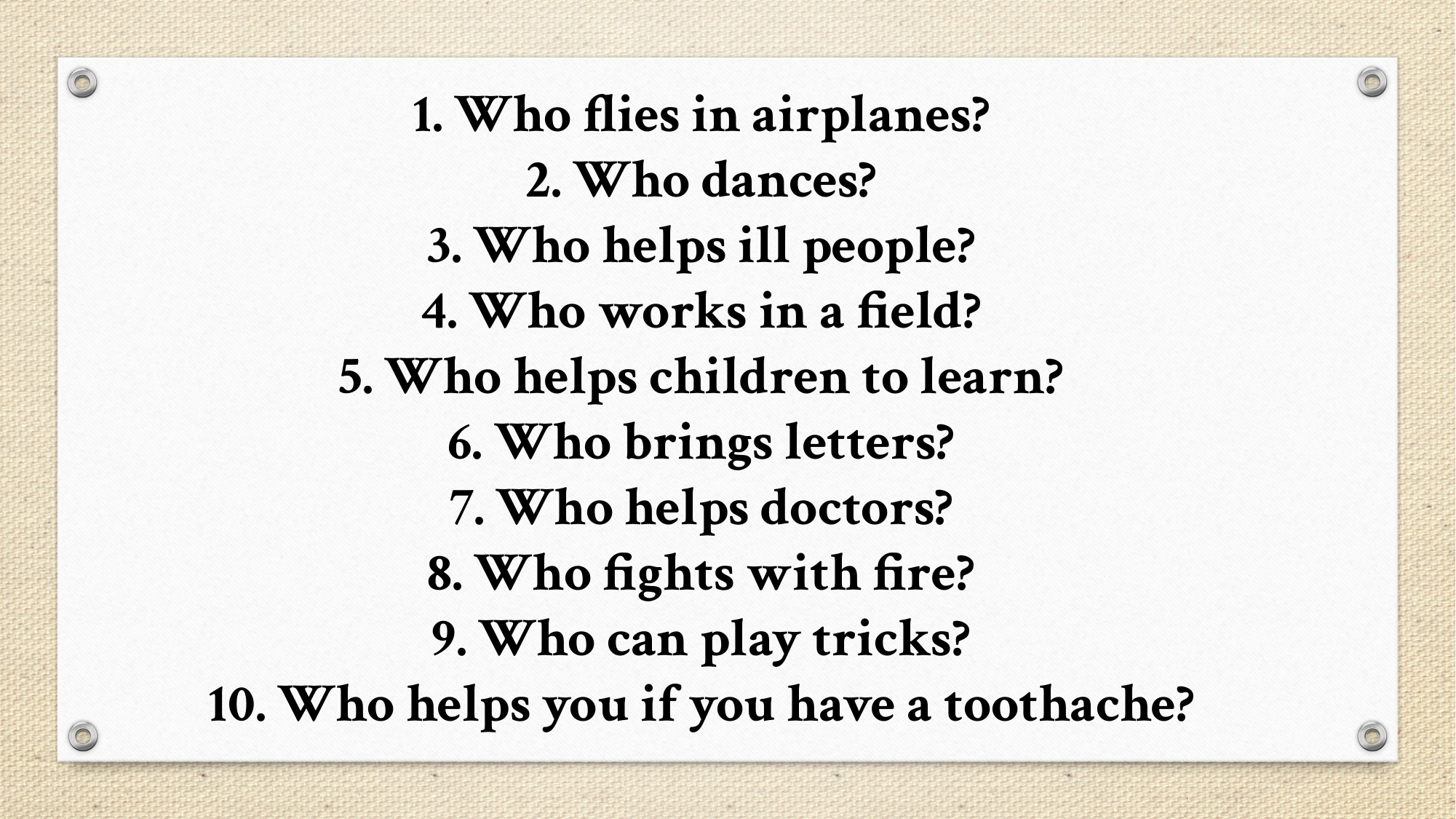

1. Who flies in airplanes?
2. Who dances?
3. Who helps ill people?
4. Who works in a field?
5. Who helps children to learn?
6. Who brings letters?
7. Who helps doctors?
8. Who fights with fire?
9. Who can play tricks?
10. Who helps you if you have a toothache?